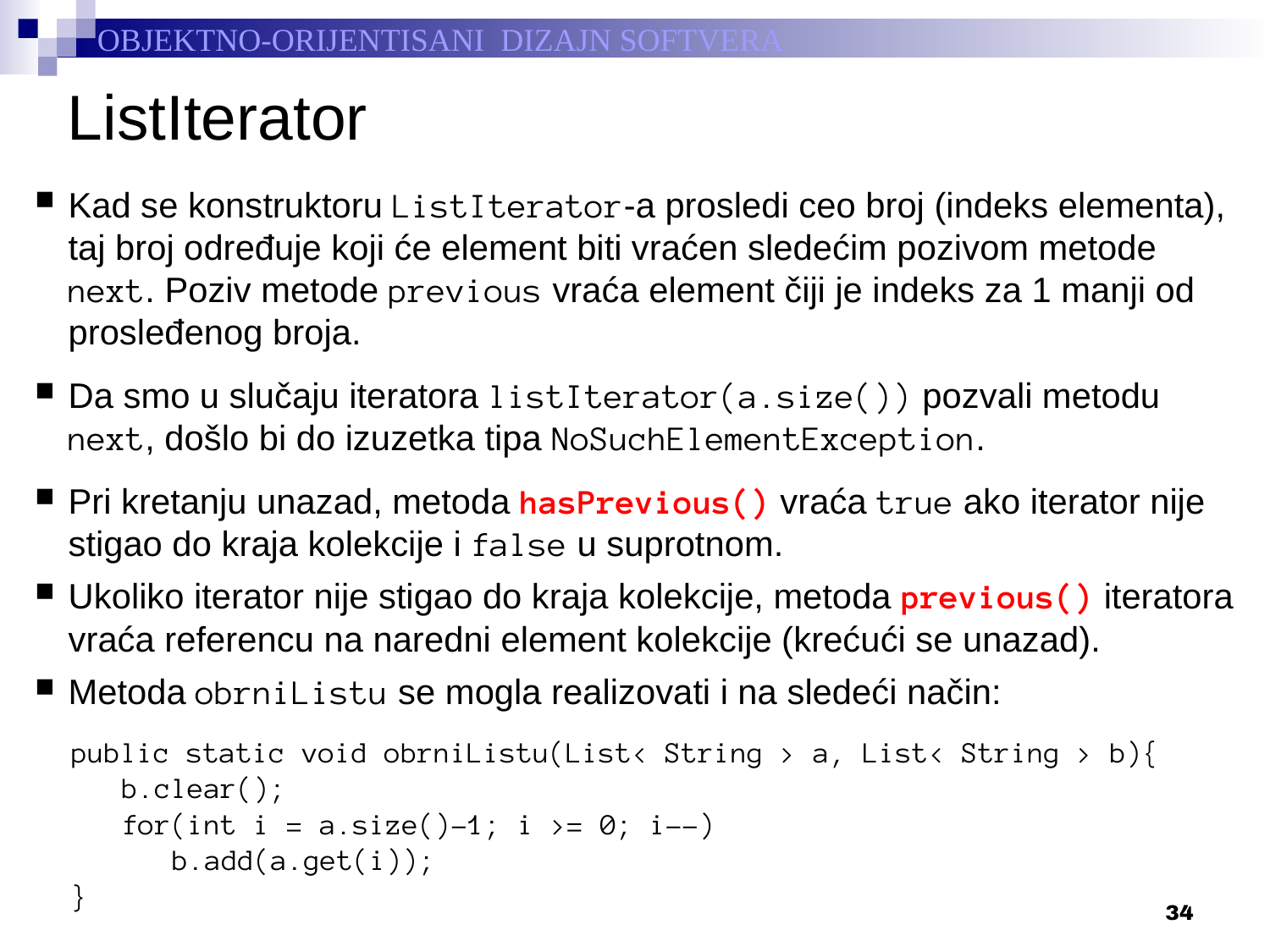

# ListIterator
Kad se konstruktoru ListIterator-a prosledi ceo broj (indeks elementa), taj broj određuje koji će element biti vraćen sledećim pozivom metode next. Poziv metode previous vraća element čiji je indeks za 1 manji od prosleđenog broja.
Da smo u slučaju iteratora listIterator(a.size()) pozvali metodu next, došlo bi do izuzetka tipa NoSuchElementException.
Pri kretanju unazad, metoda hasPrevious() vraća true ako iterator nije stigao do kraja kolekcije i false u suprotnom.
Ukoliko iterator nije stigao do kraja kolekcije, metoda previous() iteratora vraća referencu na naredni element kolekcije (krećući se unazad).
Metoda obrniListu se mogla realizovati i na sledeći način:
public static void obrniListu(List< String > a, List< String > b){
b.clear();
for(int i = a.size()-1; i >= 0; i--)
b.add(a.get(i));
}
34